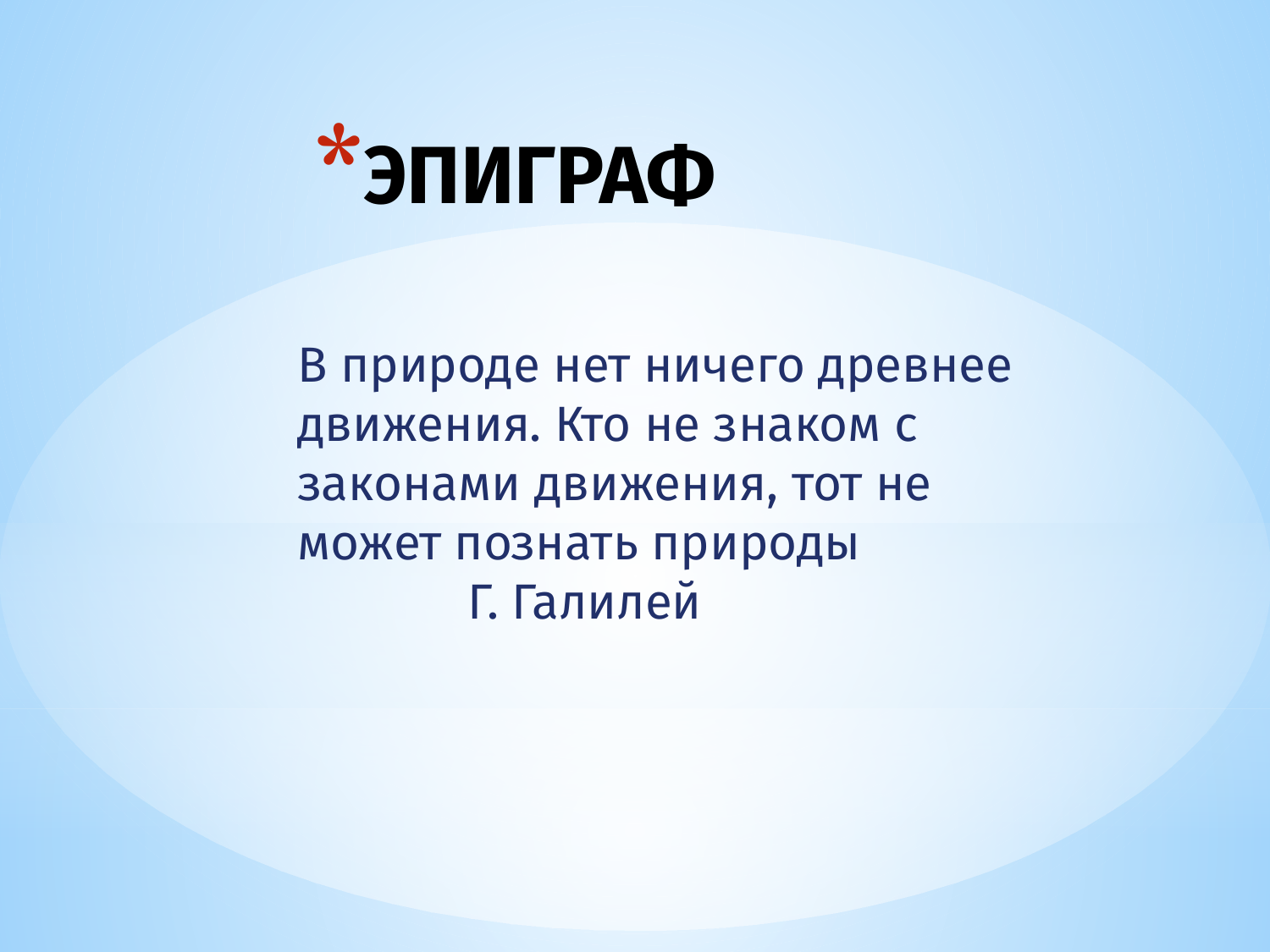

# ЭПИГРАФ
В природе нет ничего древнее движения. Кто не знаком с законами движения, тот не может познать природы
             Г. Галилей